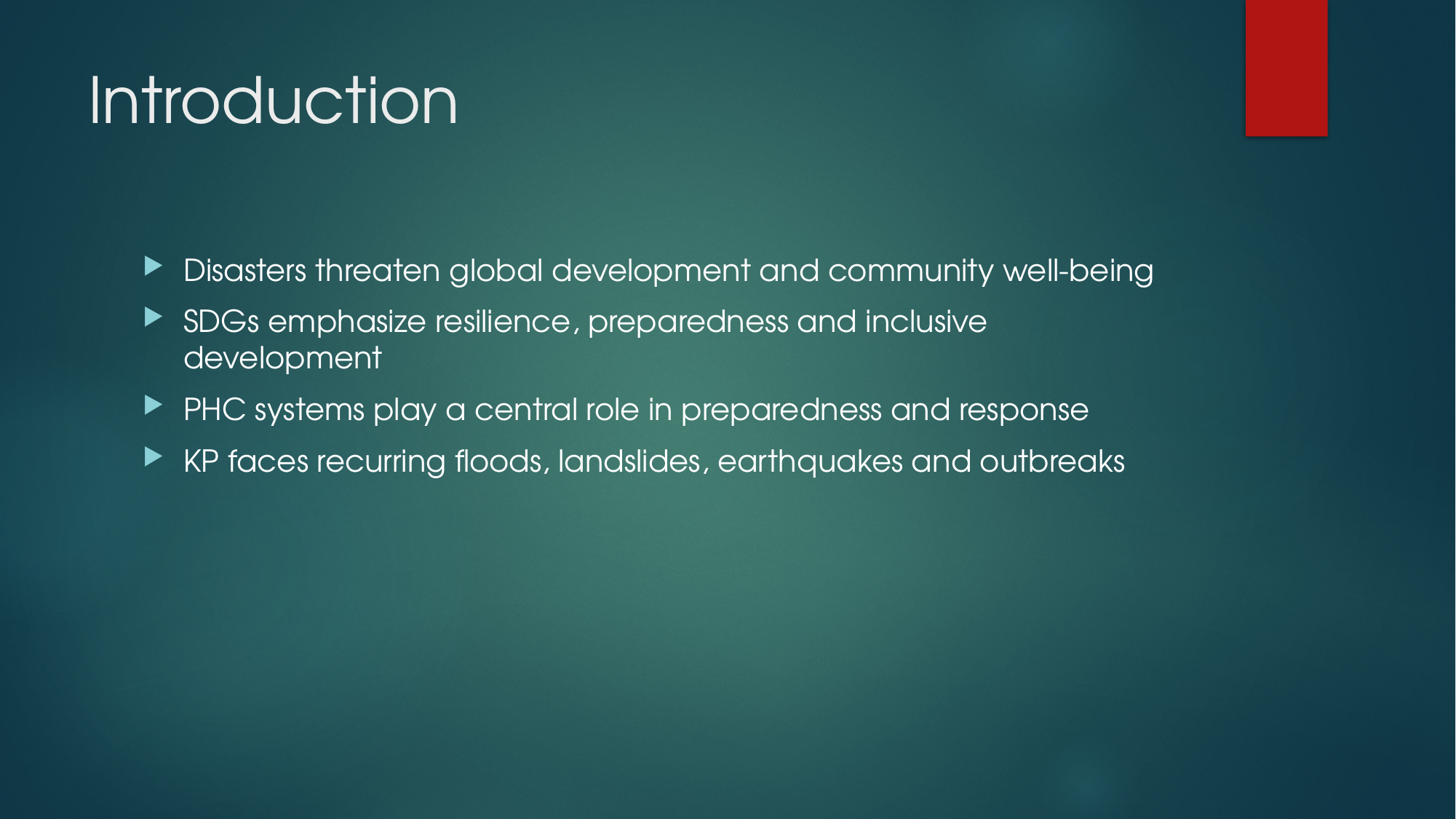

# Introduction
Disasters threaten global development and community well-being
SDGs emphasize resilience, preparedness and inclusive development
PHC systems play a central role in preparedness and response
KP faces recurring floods, landslides, earthquakes and outbreaks